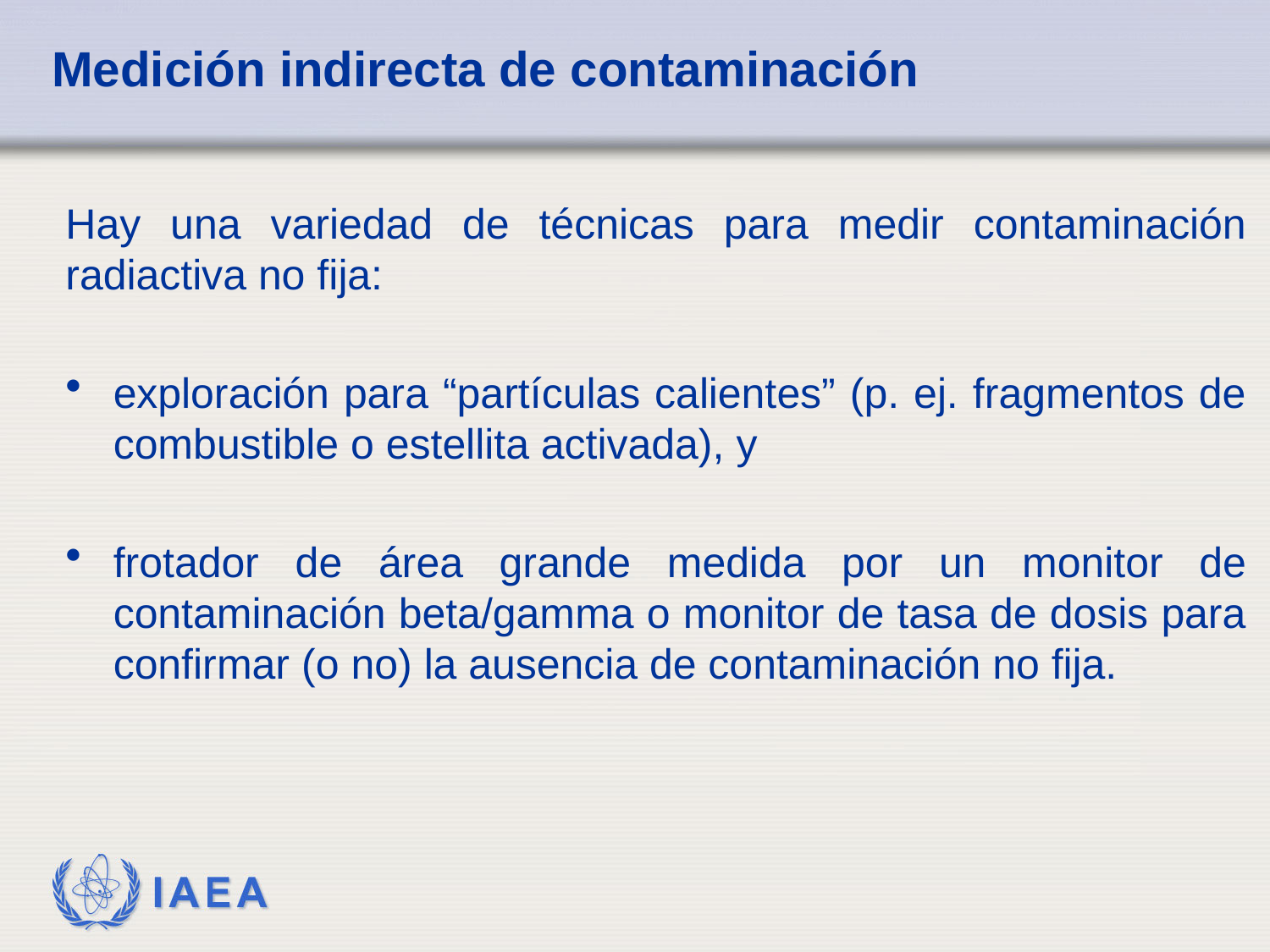

# Medición indirecta de contaminación
Hay una variedad de técnicas para medir contaminación radiactiva no fija:

exploración para “partículas calientes” (p. ej. fragmentos de combustible o estellita activada), y

frotador de área grande medida por un monitor de contaminación beta/gamma o monitor de tasa de dosis para confirmar (o no) la ausencia de contaminación no fija.